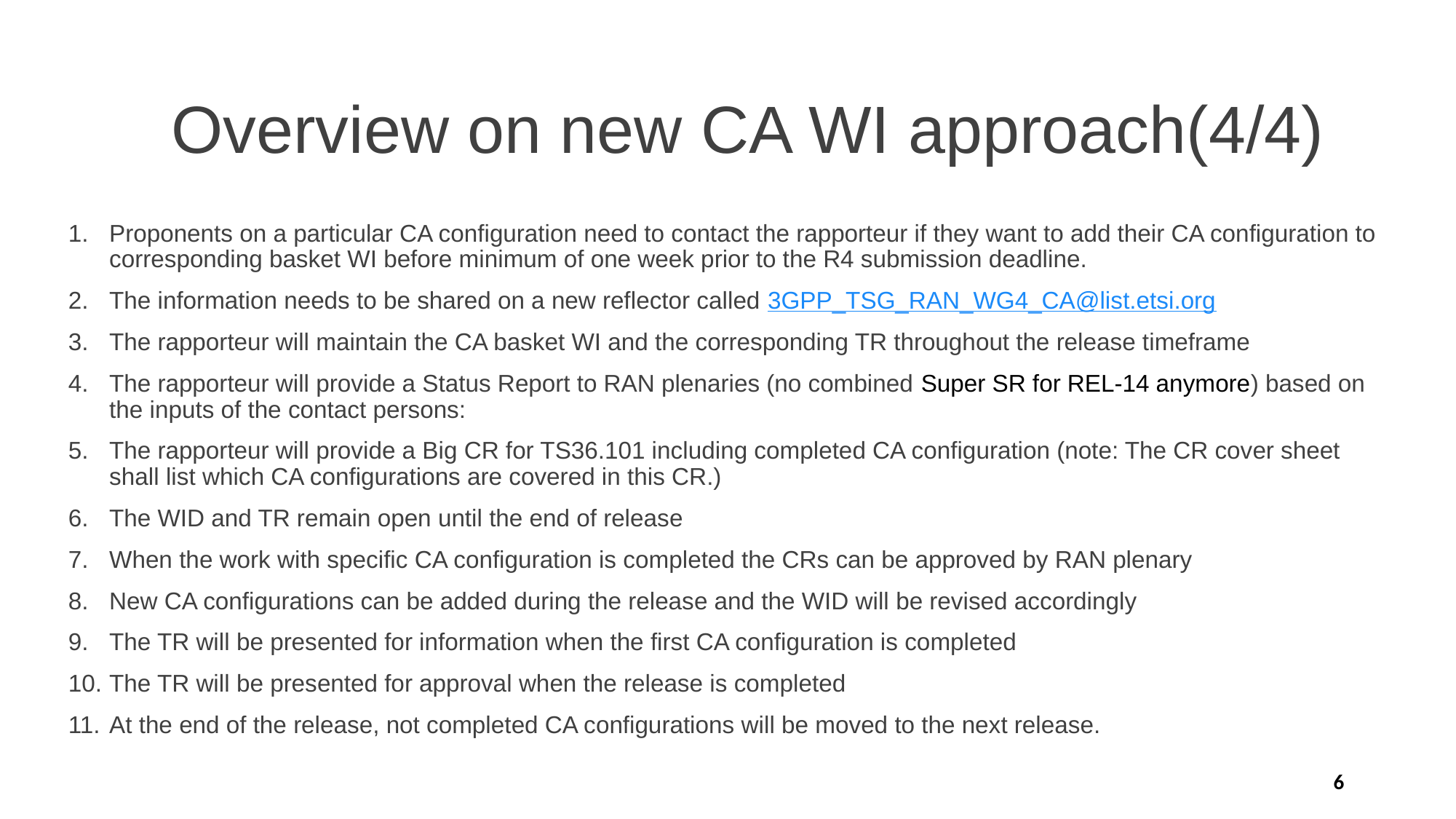

# Overview on new CA WI approach(4/4)
Proponents on a particular CA configuration need to contact the rapporteur if they want to add their CA configuration to corresponding basket WI before minimum of one week prior to the R4 submission deadline.
The information needs to be shared on a new reflector called 3GPP_TSG_RAN_WG4_CA@list.etsi.org
The rapporteur will maintain the CA basket WI and the corresponding TR throughout the release timeframe
The rapporteur will provide a Status Report to RAN plenaries (no combined Super SR for REL-14 anymore) based on the inputs of the contact persons:
The rapporteur will provide a Big CR for TS36.101 including completed CA configuration (note: The CR cover sheet shall list which CA configurations are covered in this CR.)
The WID and TR remain open until the end of release
When the work with specific CA configuration is completed the CRs can be approved by RAN plenary
New CA configurations can be added during the release and the WID will be revised accordingly
The TR will be presented for information when the first CA configuration is completed
The TR will be presented for approval when the release is completed
At the end of the release, not completed CA configurations will be moved to the next release.
6